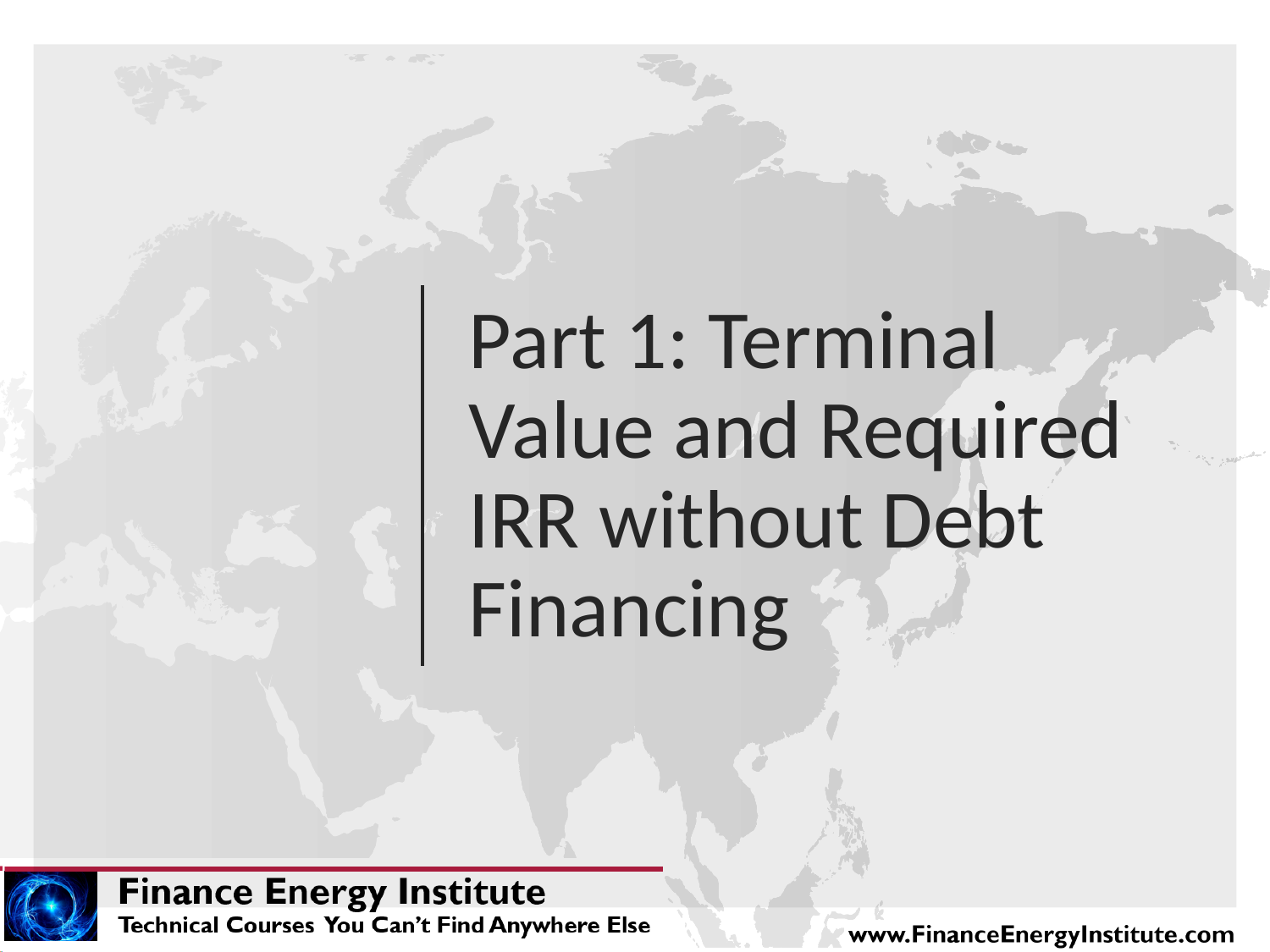

# Part 1: Terminal Value and Required IRR without Debt Financing